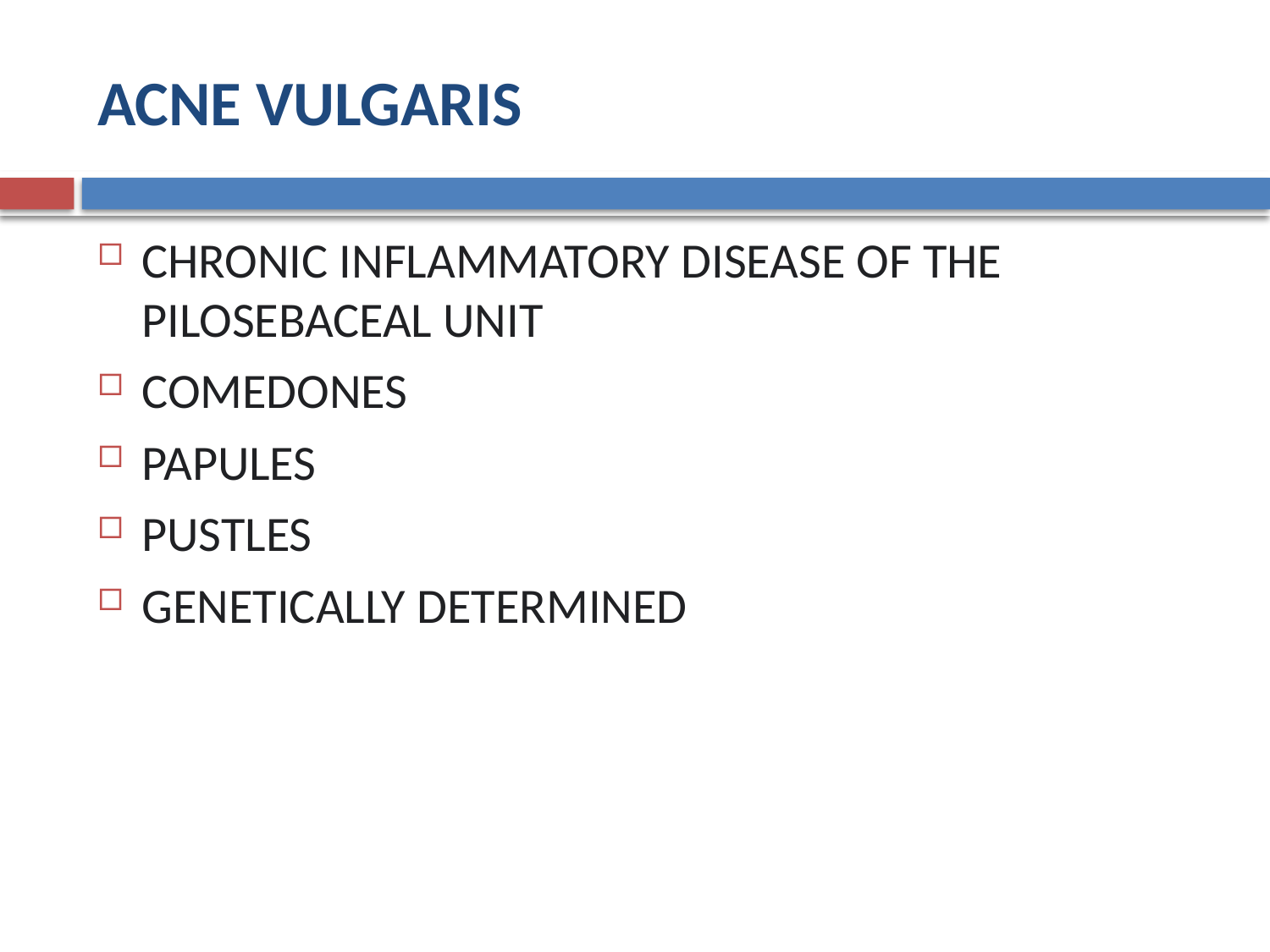

# ACNE VULGARIS
CHRONIC INFLAMMATORY DISEASE OF THE PILOSEBACEAL UNIT
COMEDONES
PAPULES
PUSTLES
GENETICALLY DETERMINED